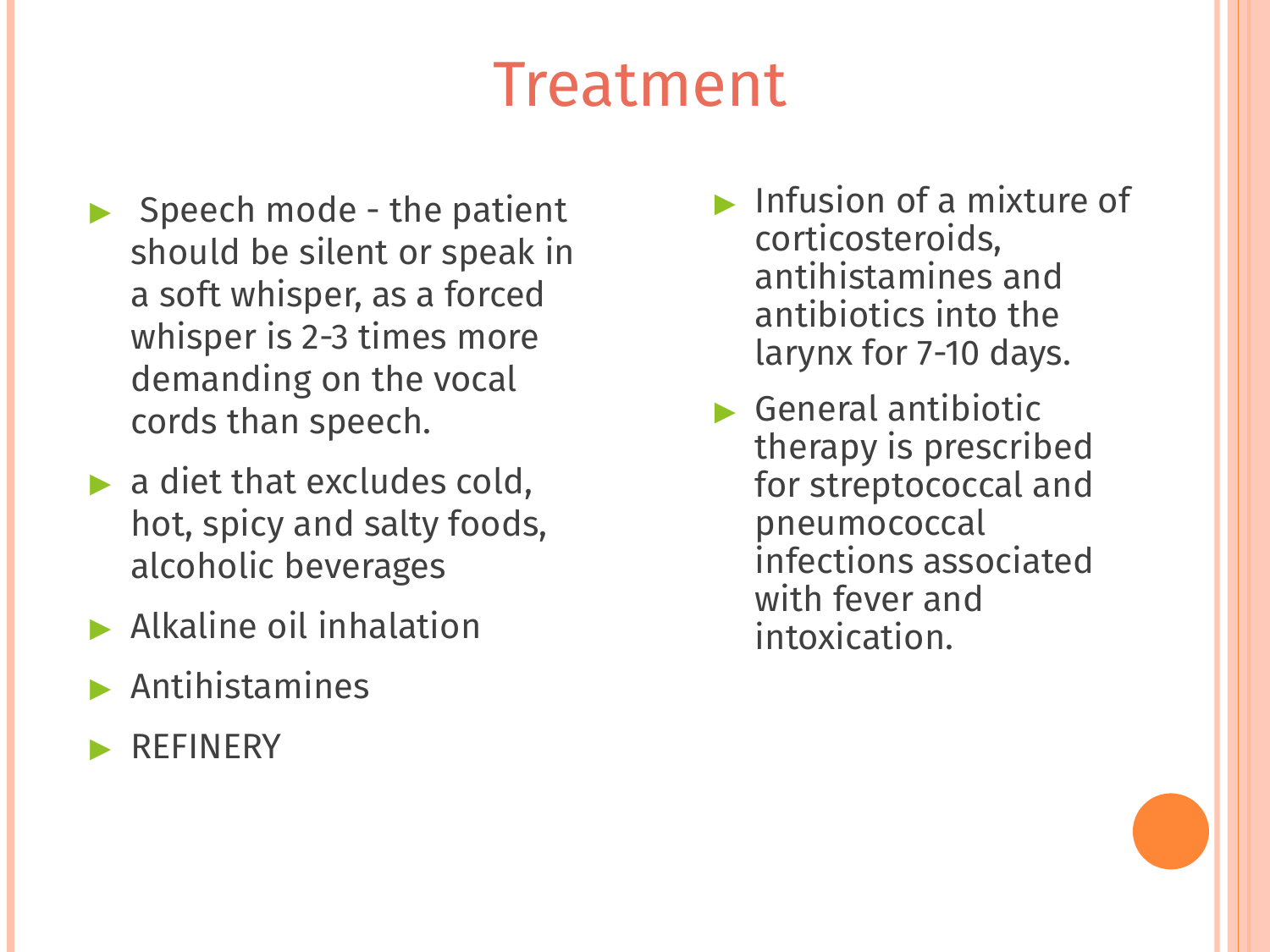

Treatment
Infusion of a mixture of corticosteroids, antihistamines and antibiotics into the larynx for 7-10 days.
General antibiotic therapy is prescribed for streptococcal and pneumococcal infections associated with fever and intoxication.

 Speech mode - the patient should be silent or speak in a soft whisper, as a forced whisper is 2-3 times more demanding on the vocal cords than speech.
a diet that excludes cold, hot, spicy and salty foods, alcoholic beverages
Alkaline oil inhalation
Antihistamines
REFINERY